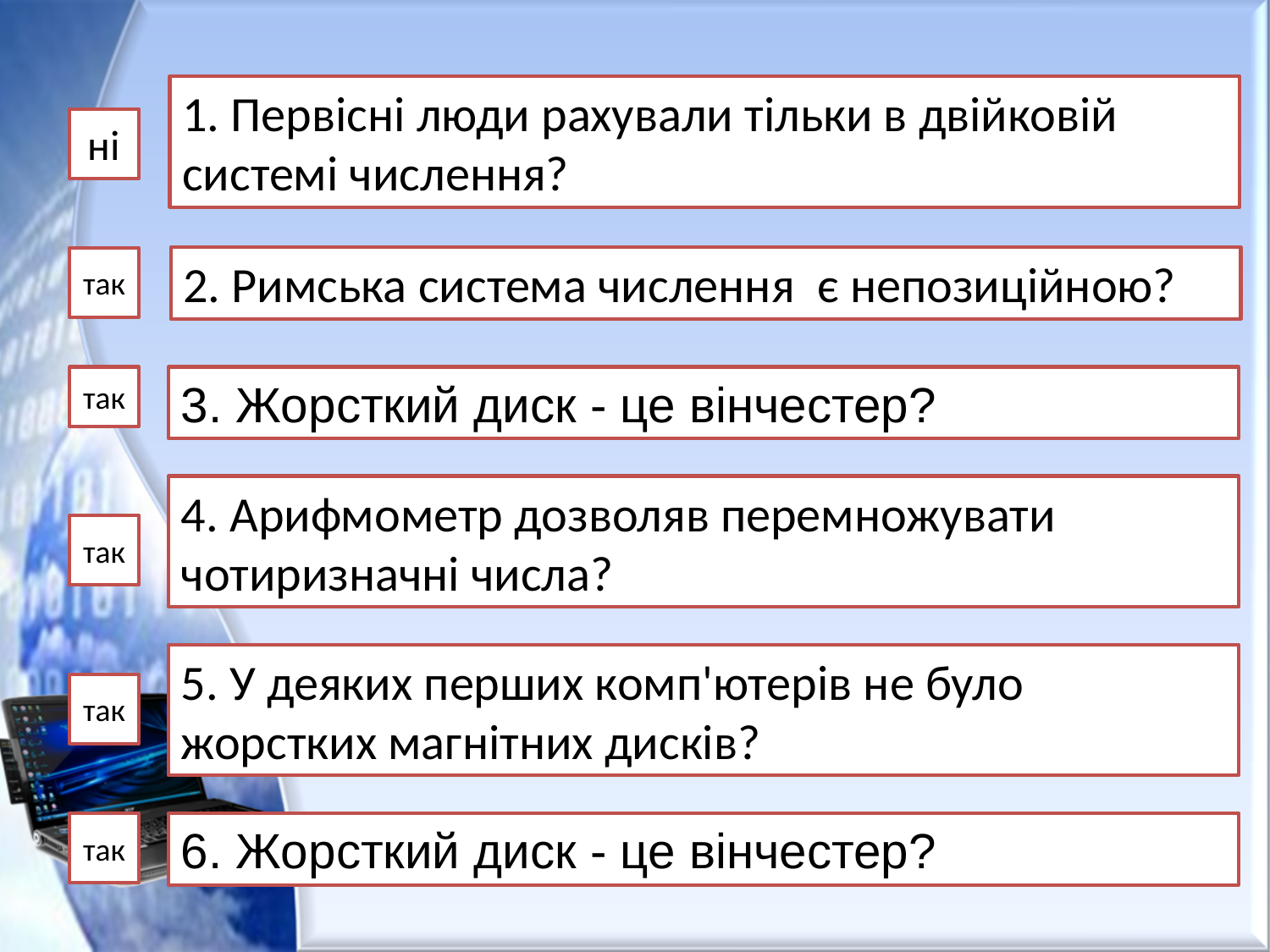

1. Первісні люди рахували тільки в двійковій системі числення?
ні
2. Римська система числення  є непозиційною?
так
так
3. Жорсткий диск - це вінчестер?

4. Арифмометр дозволяв перемножувати чотиризначні числа?
так
5. У деяких перших комп'ютерів не було жорстких магнітних дисків?
так
так
6. Жорсткий диск - це вінчестер?